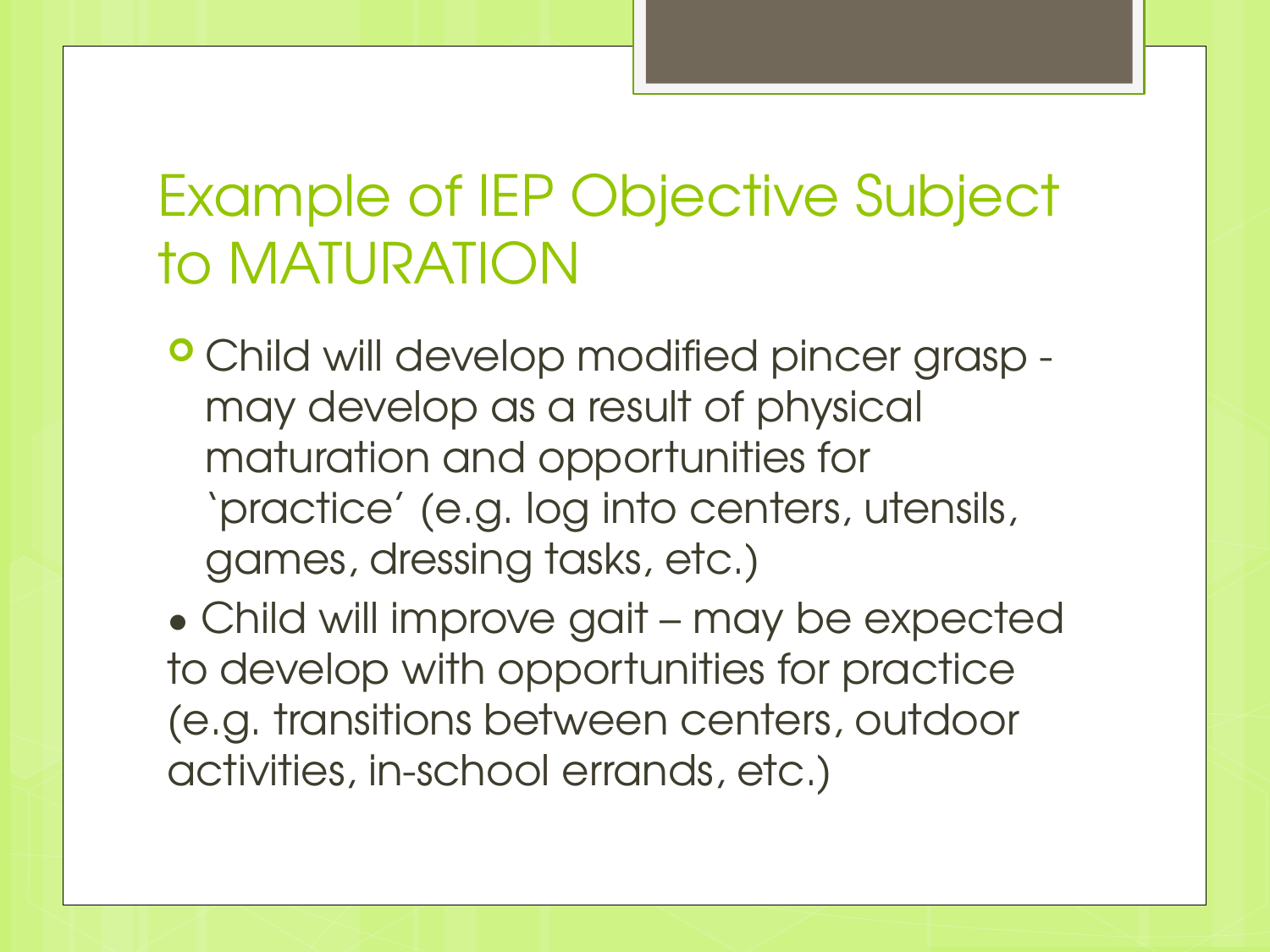

# Example of IEP Objective Subject to MATURATION
Child will develop modified pincer grasp - may develop as a result of physical maturation and opportunities for ‘practice’ (e.g. log into centers, utensils, games, dressing tasks, etc.)
• Child will improve gait – may be expected to develop with opportunities for practice (e.g. transitions between centers, outdoor activities, in-school errands, etc.)